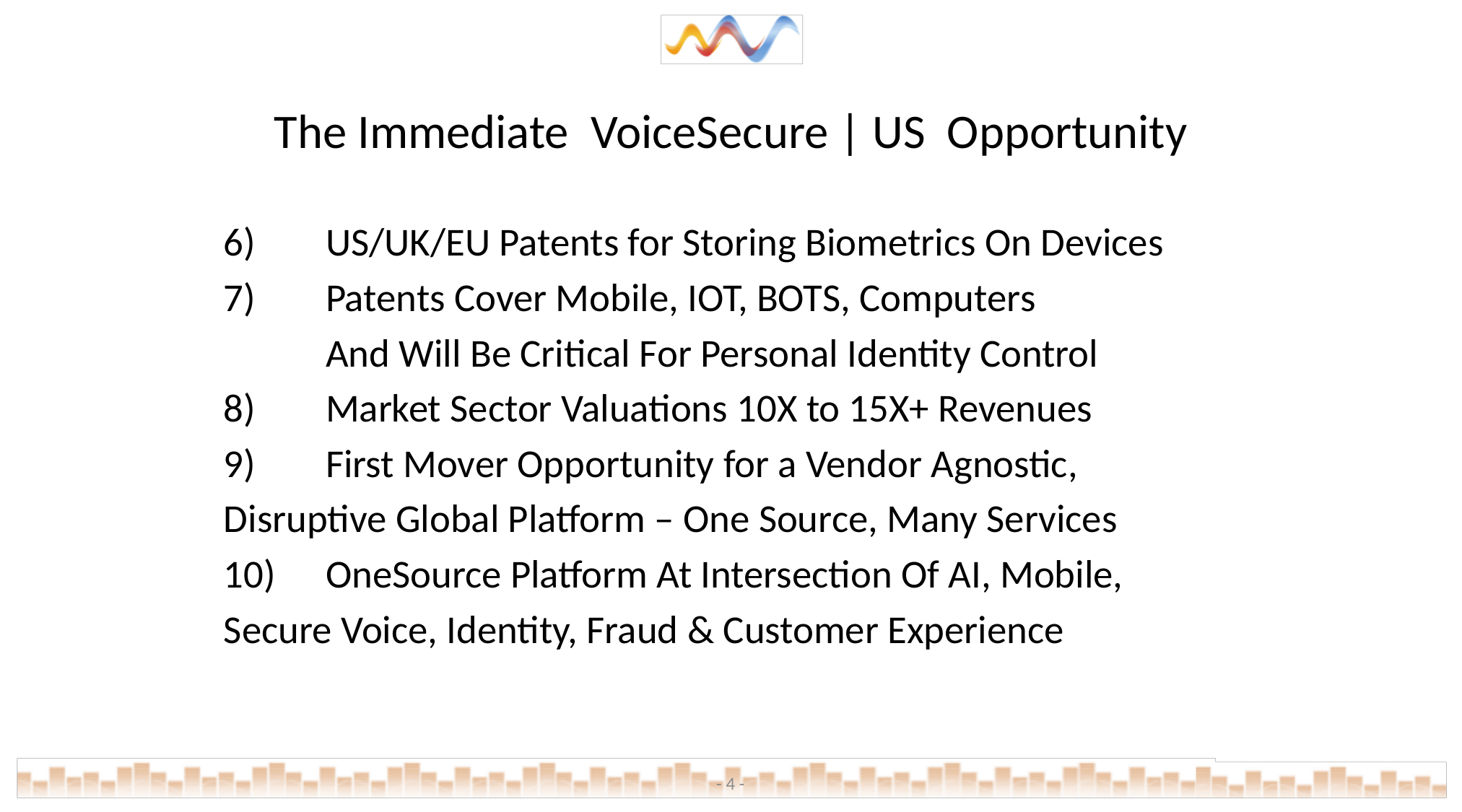

# The Immediate  VoiceSecure | US  Opportunity

6) 	US/UK/EU Patents for Storing Biometrics On Devices
7) 	Patents Cover Mobile, IOT, BOTS, Computers
	   	And Will Be Critical For Personal Identity Control
8) 	Market Sector Valuations 10X to 15X+ Revenues
9) 	First Mover Opportunity for a Vendor Agnostic,
			Disruptive Global Platform – One Source, Many Services
10) 	OneSource Platform At Intersection Of AI, Mobile,
			Secure Voice, Identity, Fraud & Customer Experience

- 4 -